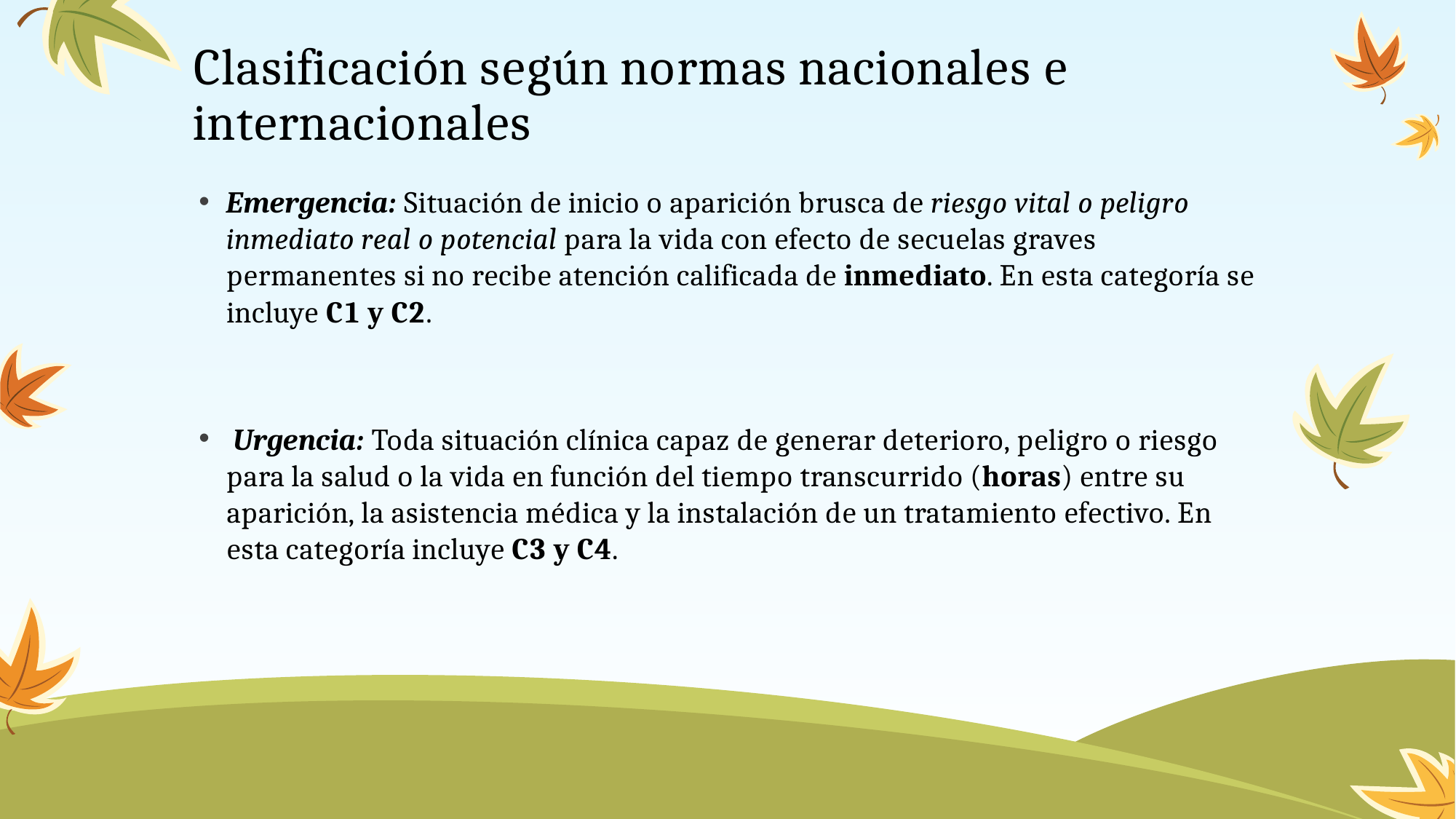

# Clasificación según normas nacionales e internacionales
Emergencia: Situación de inicio o aparición brusca de riesgo vital o peligro inmediato real o potencial para la vida con efecto de secuelas graves permanentes si no recibe atención calificada de inmediato. En esta categoría se incluye C1 y C2.

 Urgencia: Toda situación clínica capaz de generar deterioro, peligro o riesgo para la salud o la vida en función del tiempo transcurrido (horas) entre su aparición, la asistencia médica y la instalación de un tratamiento efectivo. En esta categoría incluye C3 y C4.